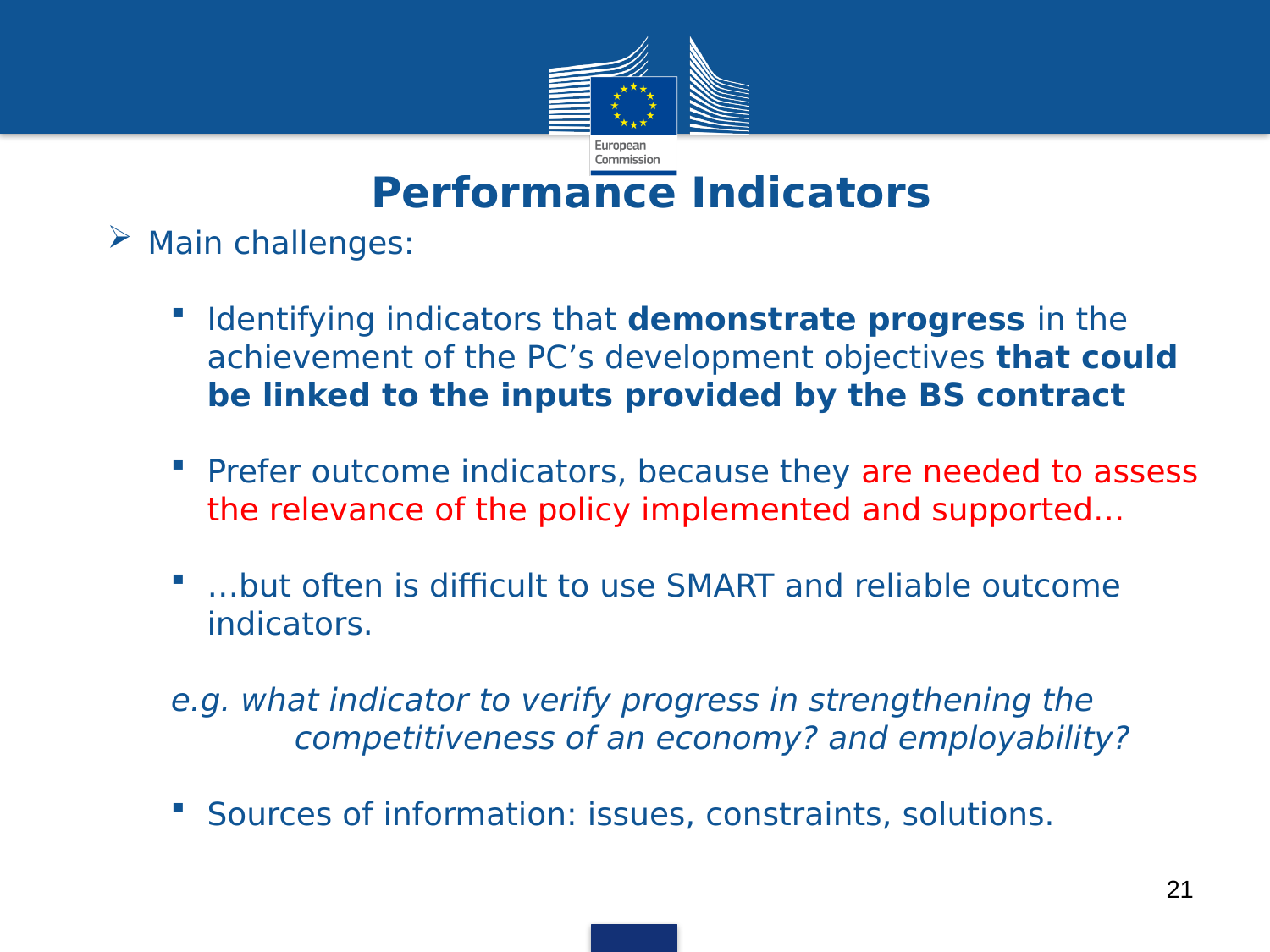

# Performance Indicators
 Main challenges:

Identifying indicators that demonstrate progress in the achievement of the PC’s development objectives that could be linked to the inputs provided by the BS contract

Prefer outcome indicators, because they are needed to assess the relevance of the policy implemented and supported…

…but often is difficult to use SMART and reliable outcome indicators.

e.g. what indicator to verify progress in strengthening the competitiveness of an economy? and employability?

Sources of information: issues, constraints, solutions.

21